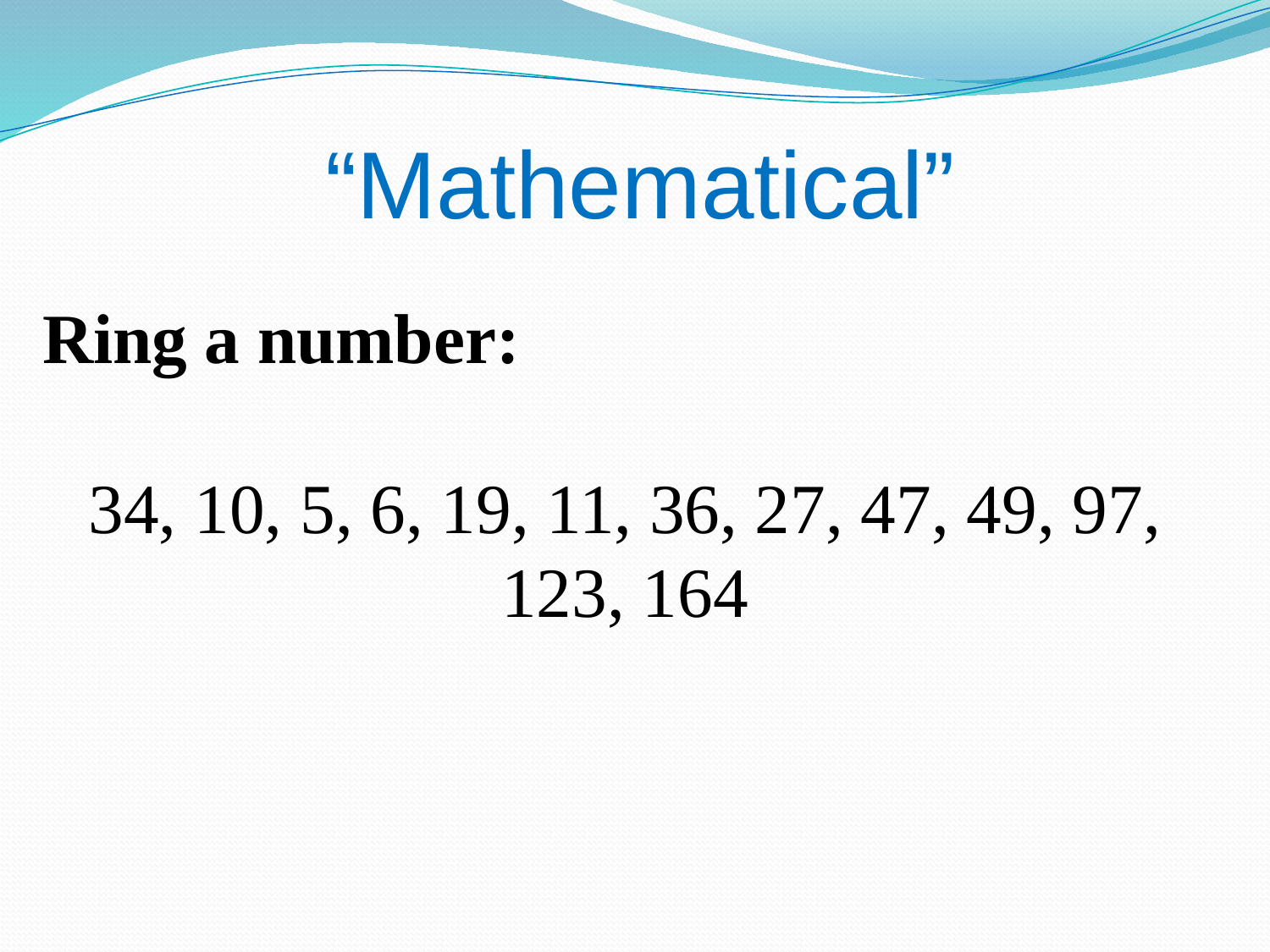

# “Mathematical”
Ring a number:

34, 10, 5, 6, 19, 11, 36, 27, 47, 49, 97, 123, 164